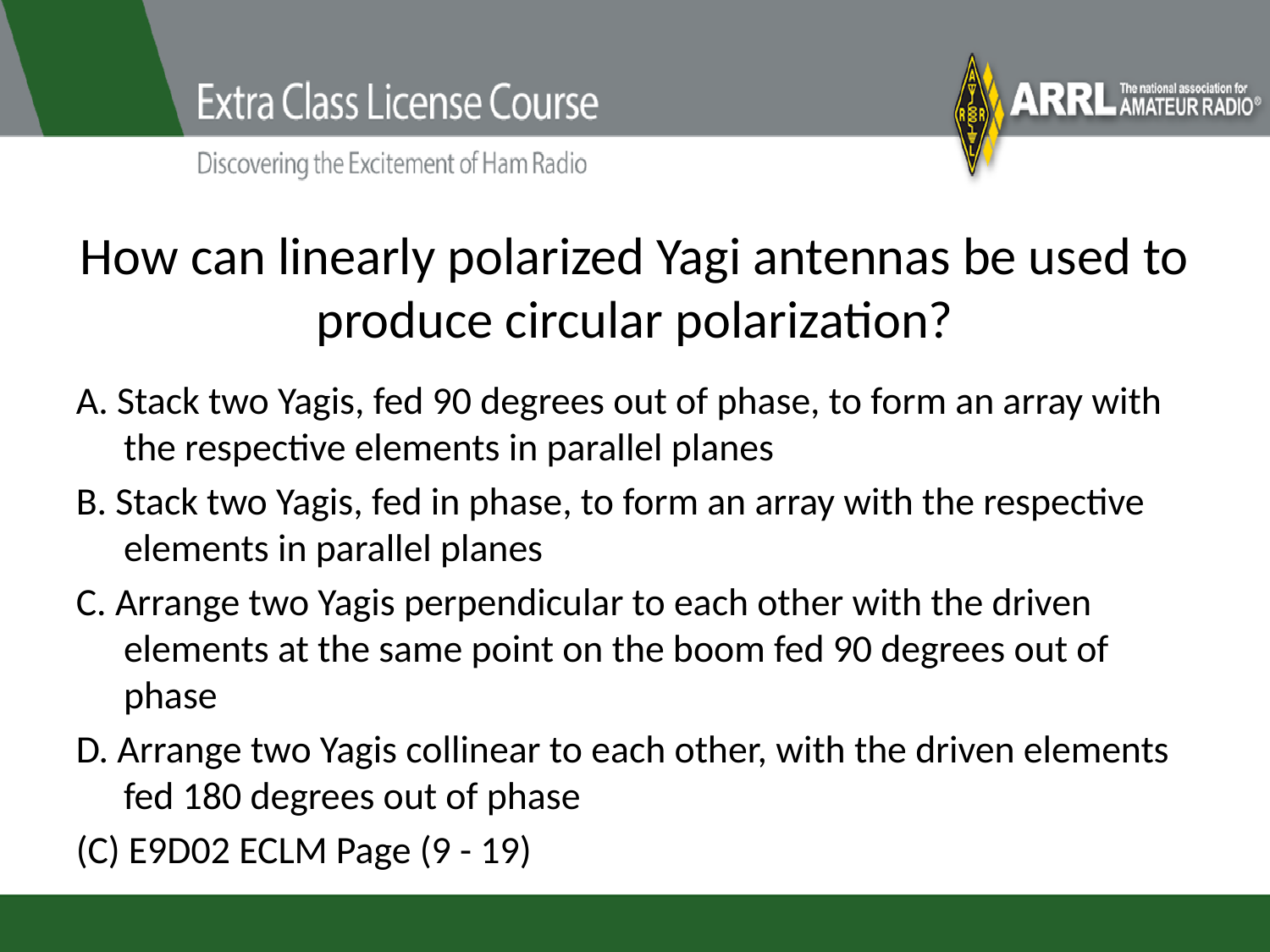

# How can linearly polarized Yagi antennas be used to produce circular polarization?
A. Stack two Yagis, fed 90 degrees out of phase, to form an array with the respective elements in parallel planes
B. Stack two Yagis, fed in phase, to form an array with the respective elements in parallel planes
C. Arrange two Yagis perpendicular to each other with the driven elements at the same point on the boom fed 90 degrees out of phase
D. Arrange two Yagis collinear to each other, with the driven elements fed 180 degrees out of phase
(C) E9D02 ECLM Page (9 - 19)